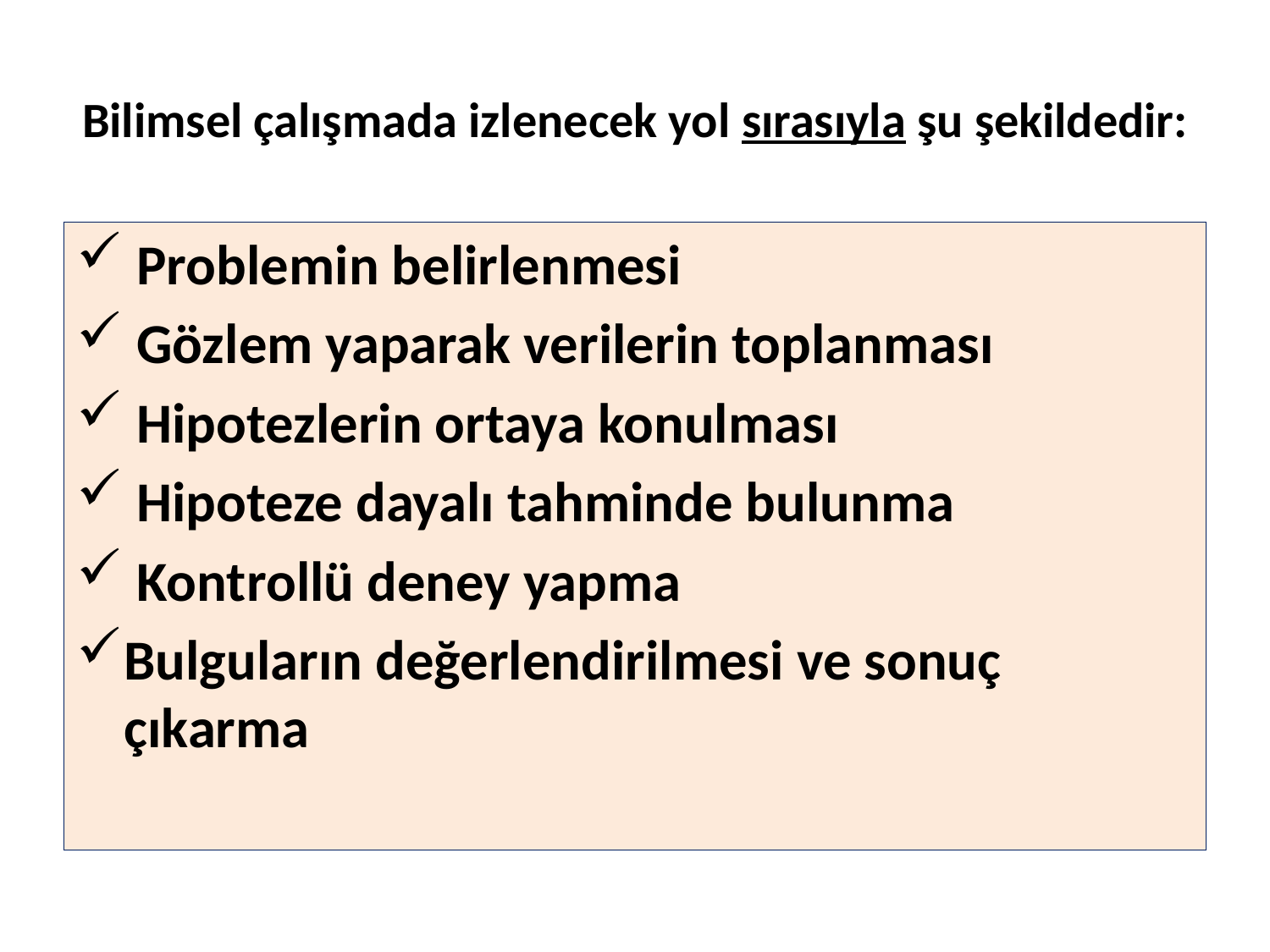

# Bilimsel çalışmada izlenecek yol sırasıyla şu şekildedir:
 Problemin belirlenmesi
 Gözlem yaparak verilerin toplanması
 Hipotezlerin ortaya konulması
 Hipoteze dayalı tahminde bulunma
 Kontrollü deney yapma
Bulguların değerlendirilmesi ve sonuç çıkarma